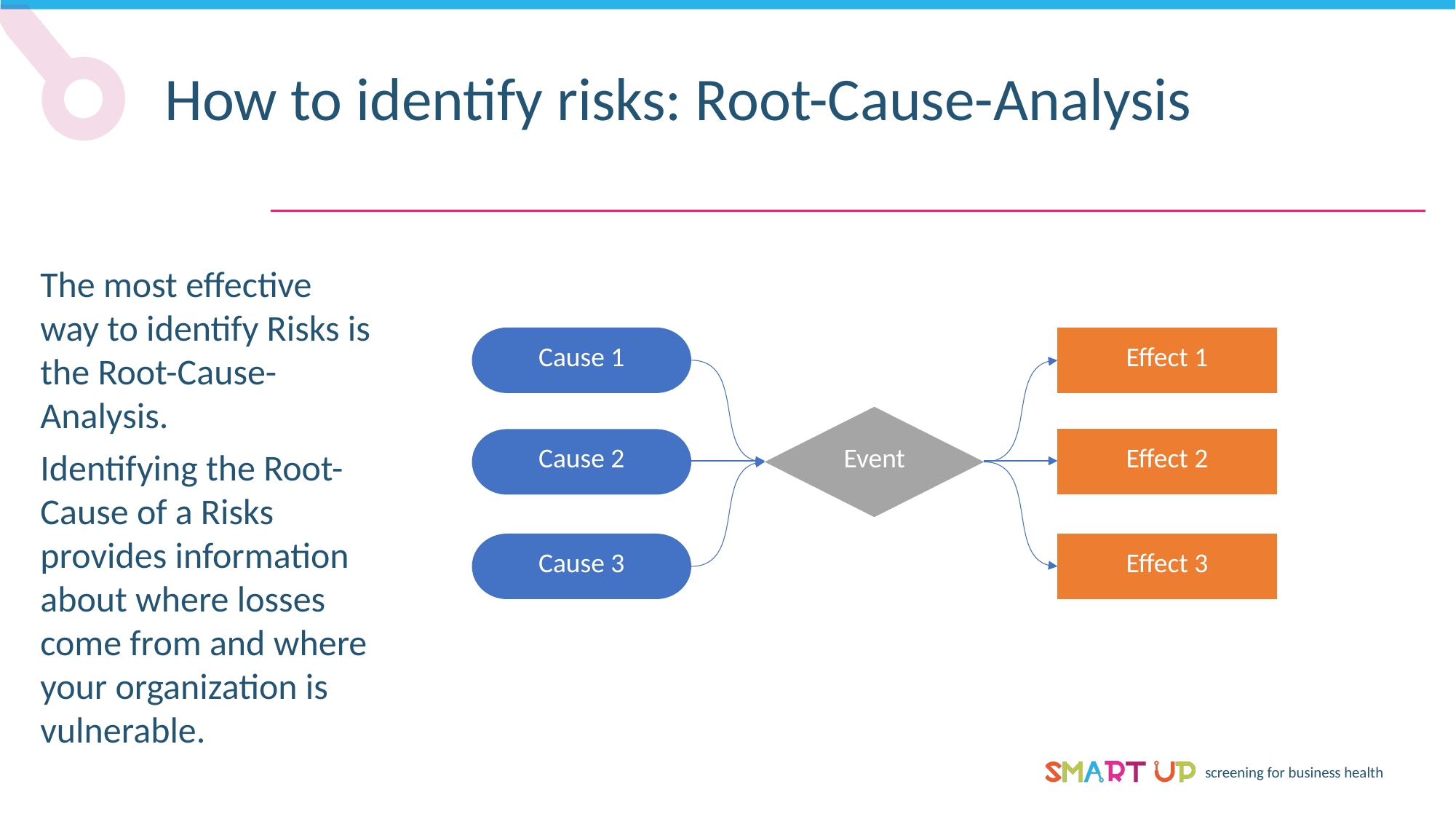

How to identify risks: Root-Cause-Analysis
The most effective way to identify Risks is the Root-Cause-Analysis.
Identifying the Root-Cause of a Risks provides information about where losses come from and where your organization is vulnerable.

Cause 1
Effect 1

Cause 2
Event
Effect 2

Cause 3
Effect 3